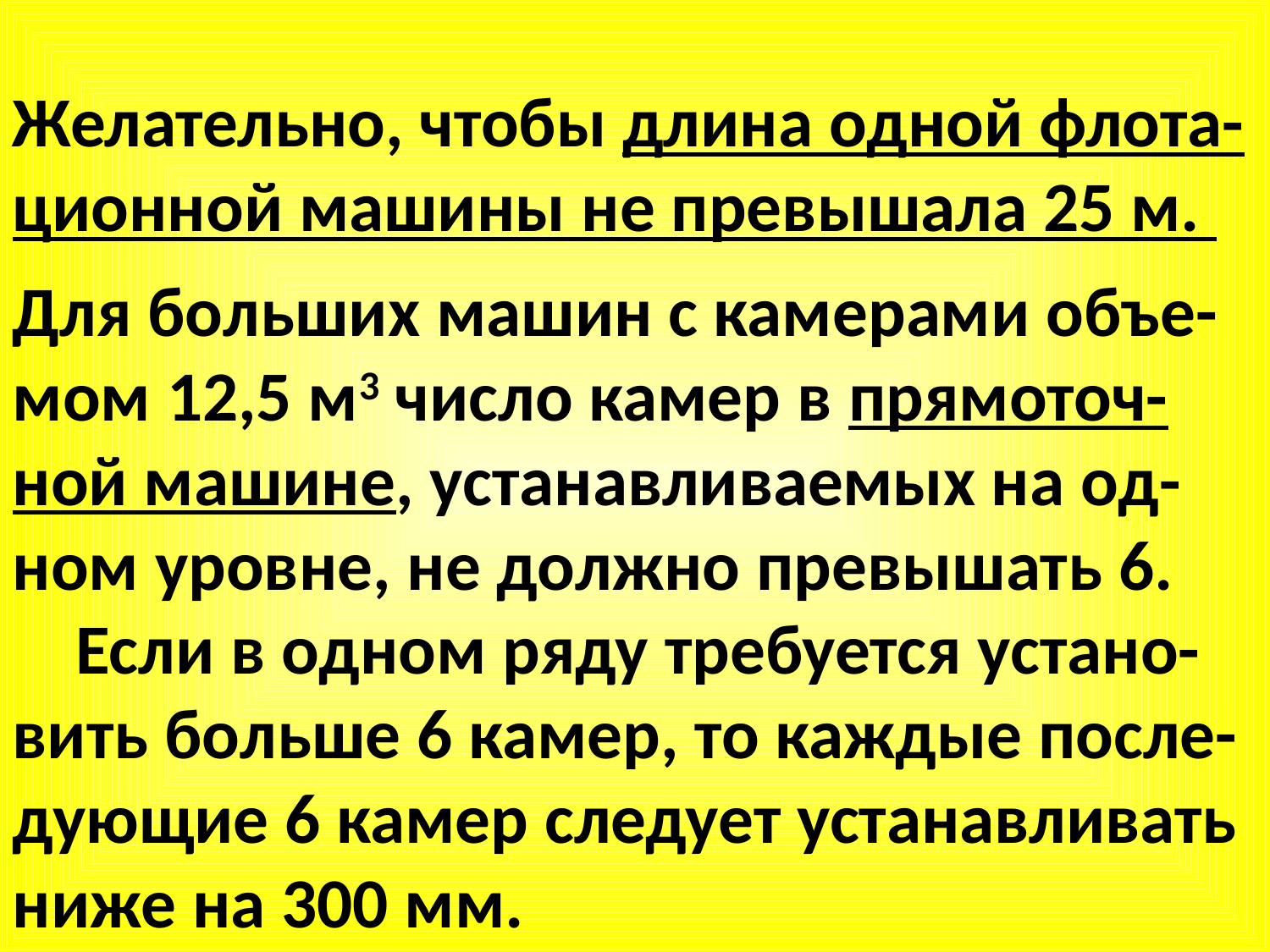

Желательно, чтобы длина одной флота-ционной машины не превышала 25 м.
Для больших машин с камерами объе-мом 12,5 м3 число камер в прямоточ-ной машине, устанавливаемых на од-ном уровне, не должно превышать 6.
Если в одном ряду требуется устано-вить больше 6 камер, то каждые после-дующие 6 камер следует устанавливать ниже на 300 мм.